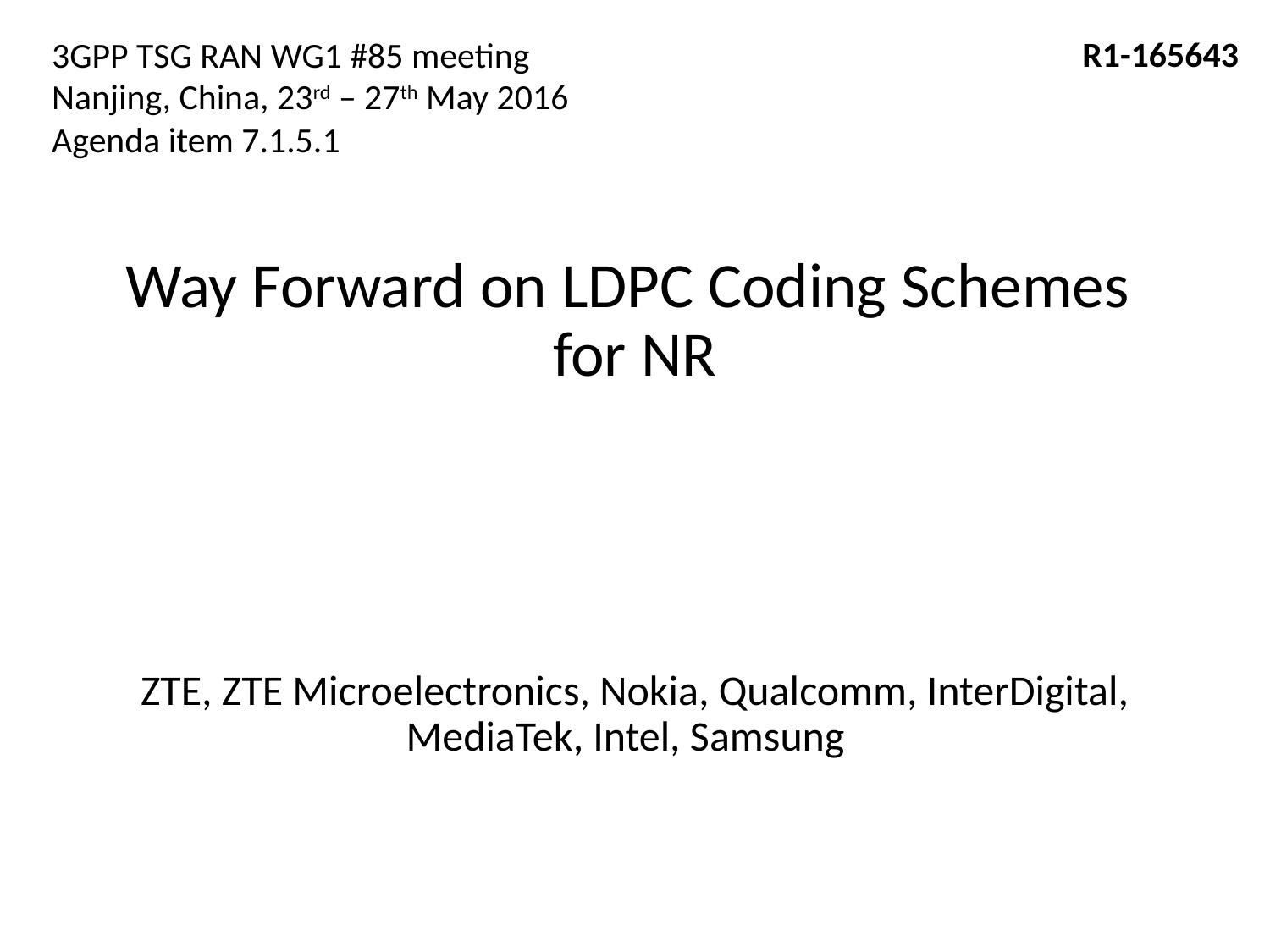

R1-165643
3GPP TSG RAN WG1 #85 meeting
Nanjing, China, 23rd – 27th May 2016
Agenda item 7.1.5.1
# Way Forward on LDPC Coding Schemes for NR
ZTE, ZTE Microelectronics, Nokia, Qualcomm, InterDigital, MediaTek, Intel, Samsung